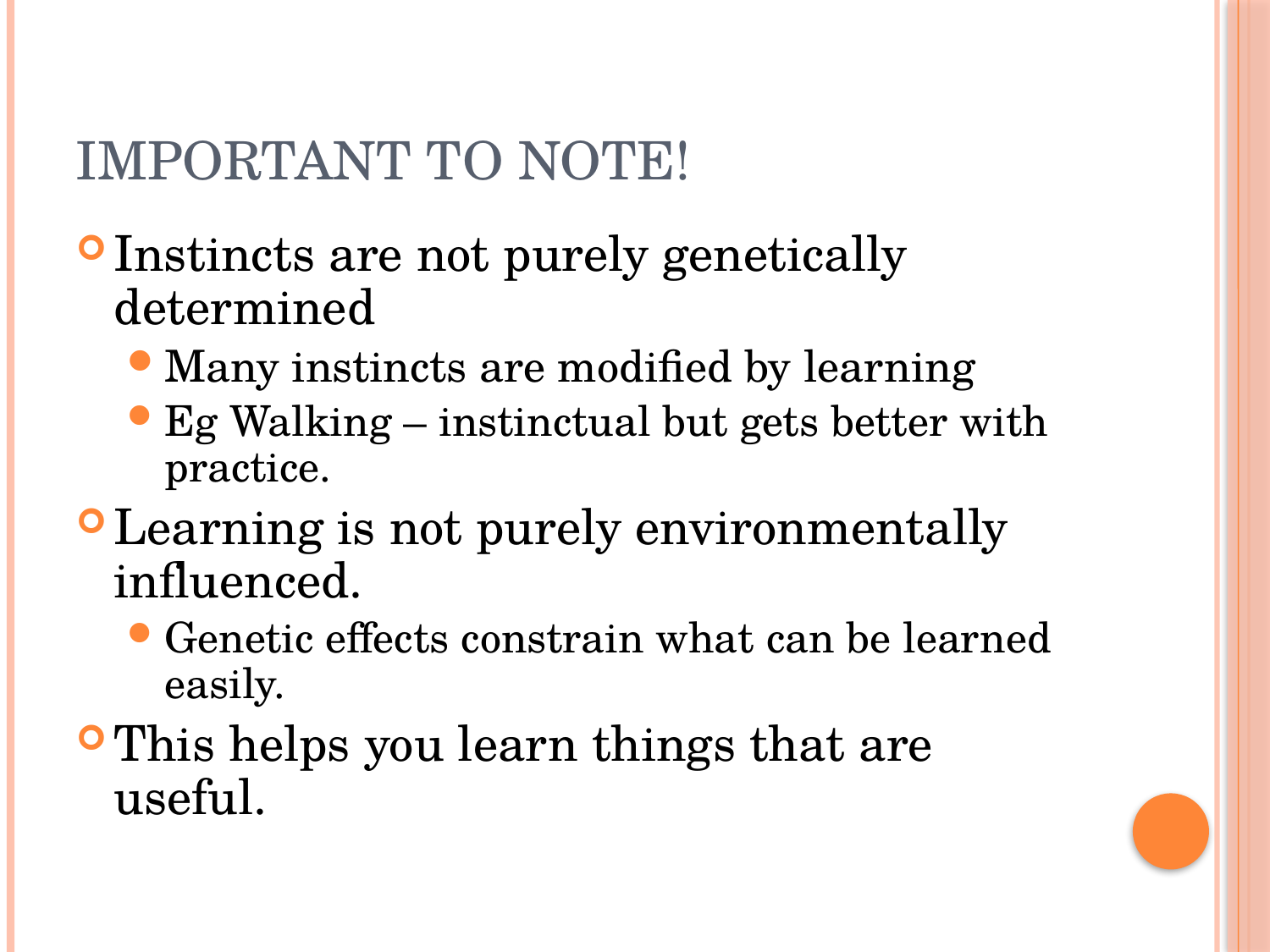

# Important to Note!
Instincts are not purely genetically determined
Many instincts are modified by learning
Eg Walking – instinctual but gets better with practice.
Learning is not purely environmentally influenced.
Genetic effects constrain what can be learned easily.
This helps you learn things that are useful.